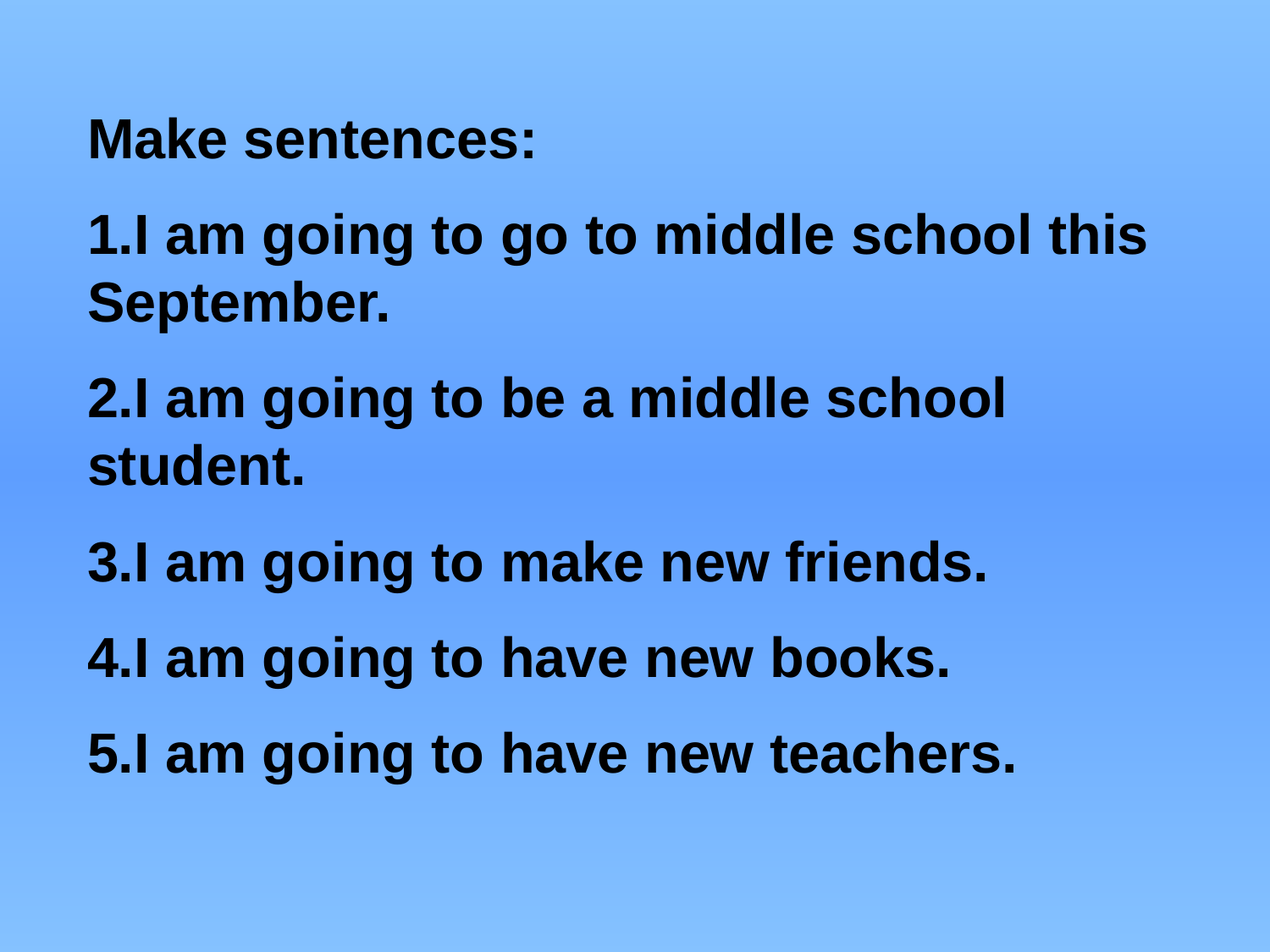

Make sentences:
1.I am going to go to middle school this September.
2.I am going to be a middle school student.
3.I am going to make new friends.
4.I am going to have new books.
5.I am going to have new teachers.